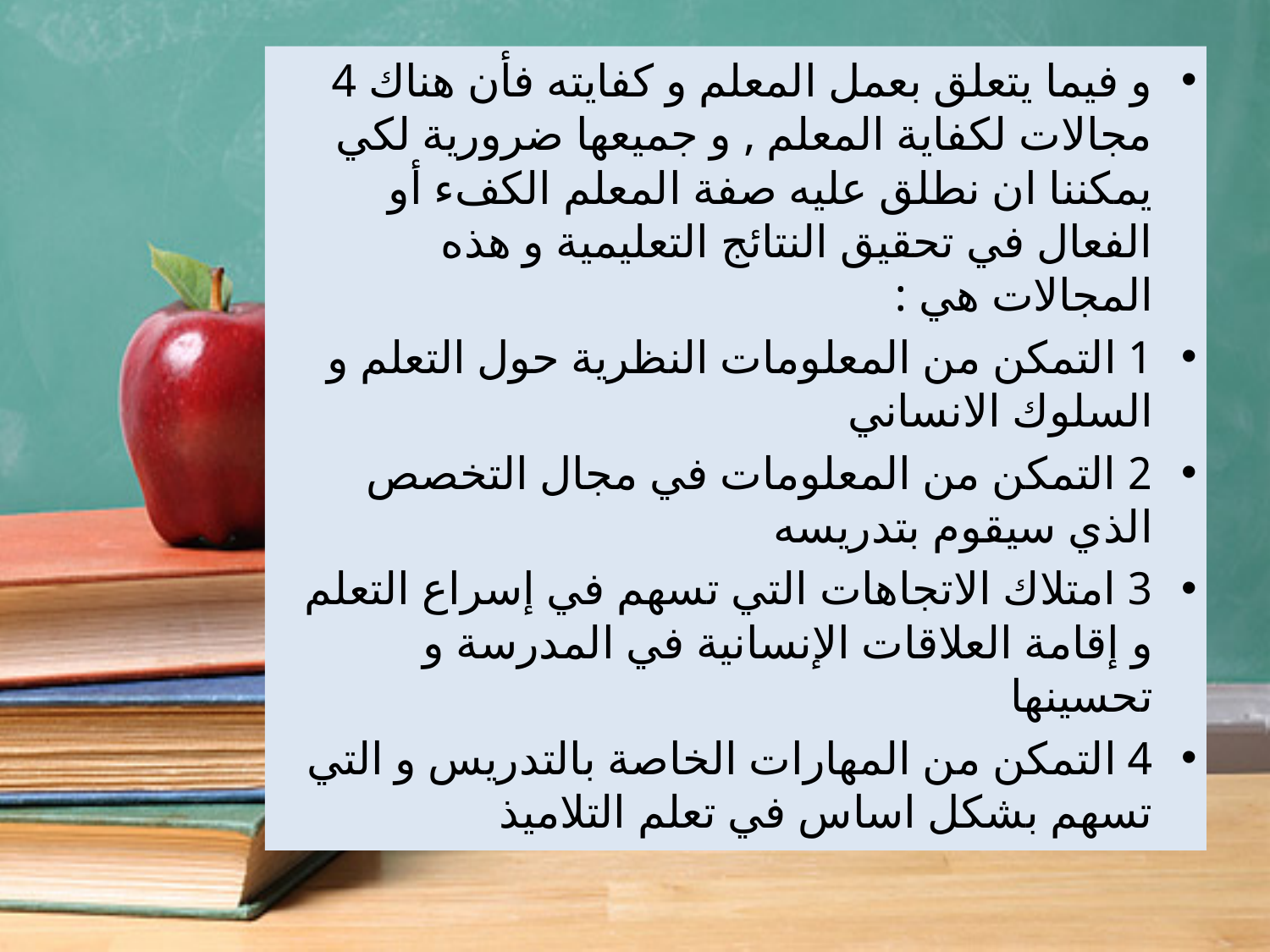

و فيما يتعلق بعمل المعلم و كفايته فأن هناك 4 مجالات لكفاية المعلم , و جميعها ضرورية لكي يمكننا ان نطلق عليه صفة المعلم الكفء أو الفعال في تحقيق النتائج التعليمية و هذه المجالات هي :
1 التمكن من المعلومات النظرية حول التعلم و السلوك الانساني
2 التمكن من المعلومات في مجال التخصص الذي سيقوم بتدريسه
3 امتلاك الاتجاهات التي تسهم في إسراع التعلم و إقامة العلاقات الإنسانية في المدرسة و تحسينها
4 التمكن من المهارات الخاصة بالتدريس و التي تسهم بشكل اساس في تعلم التلاميذ